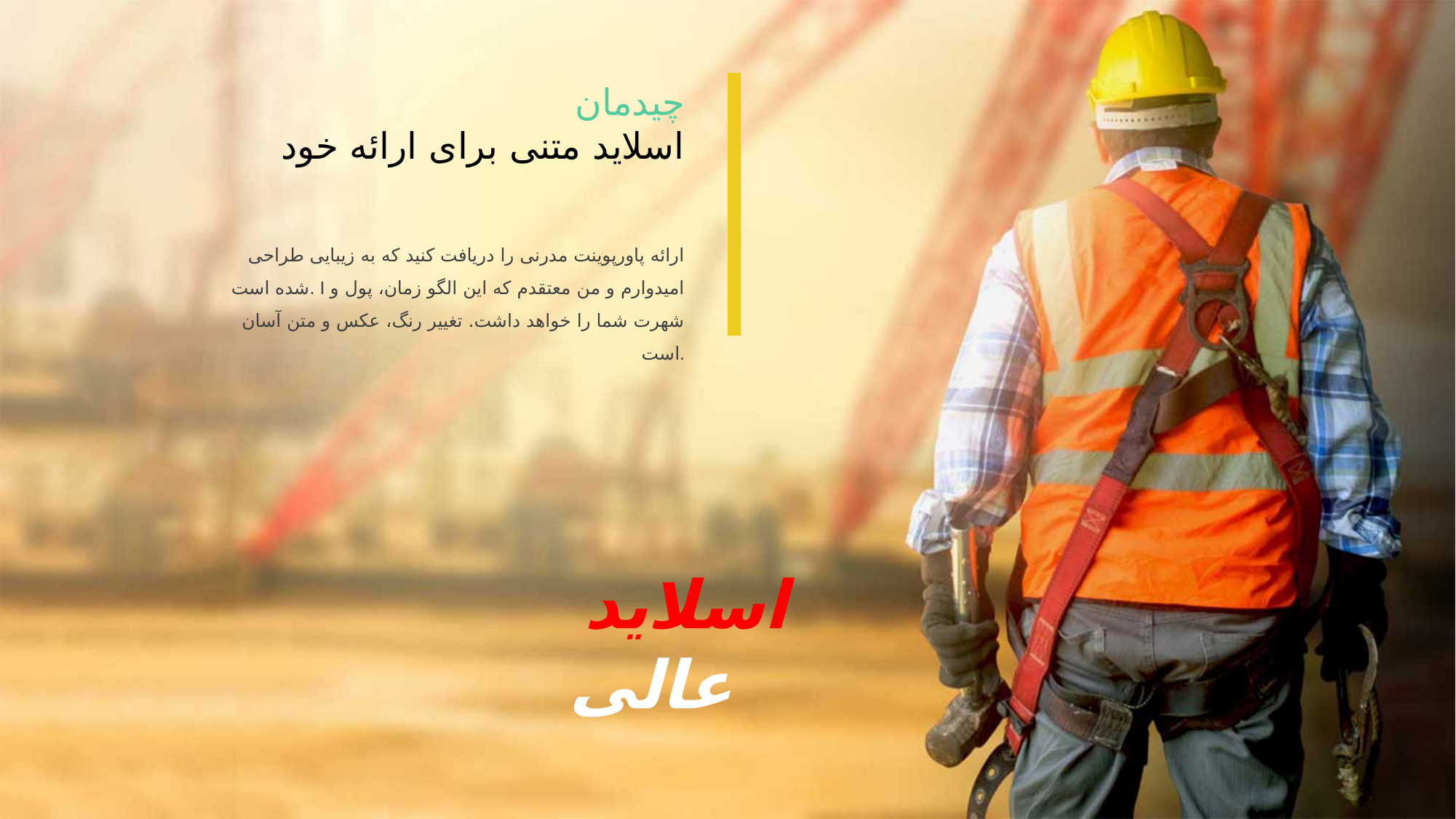

چیدمان
 اسلاید متنی برای ارائه خود

ارائه پاورپوینت مدرنی را دریافت کنید که به زیبایی طراحی شده است. I امیدوارم و من معتقدم که این الگو زمان، پول و شهرت شما را خواهد داشت. تغییر رنگ، عکس و متن آسان است.
اسلاید
عالی